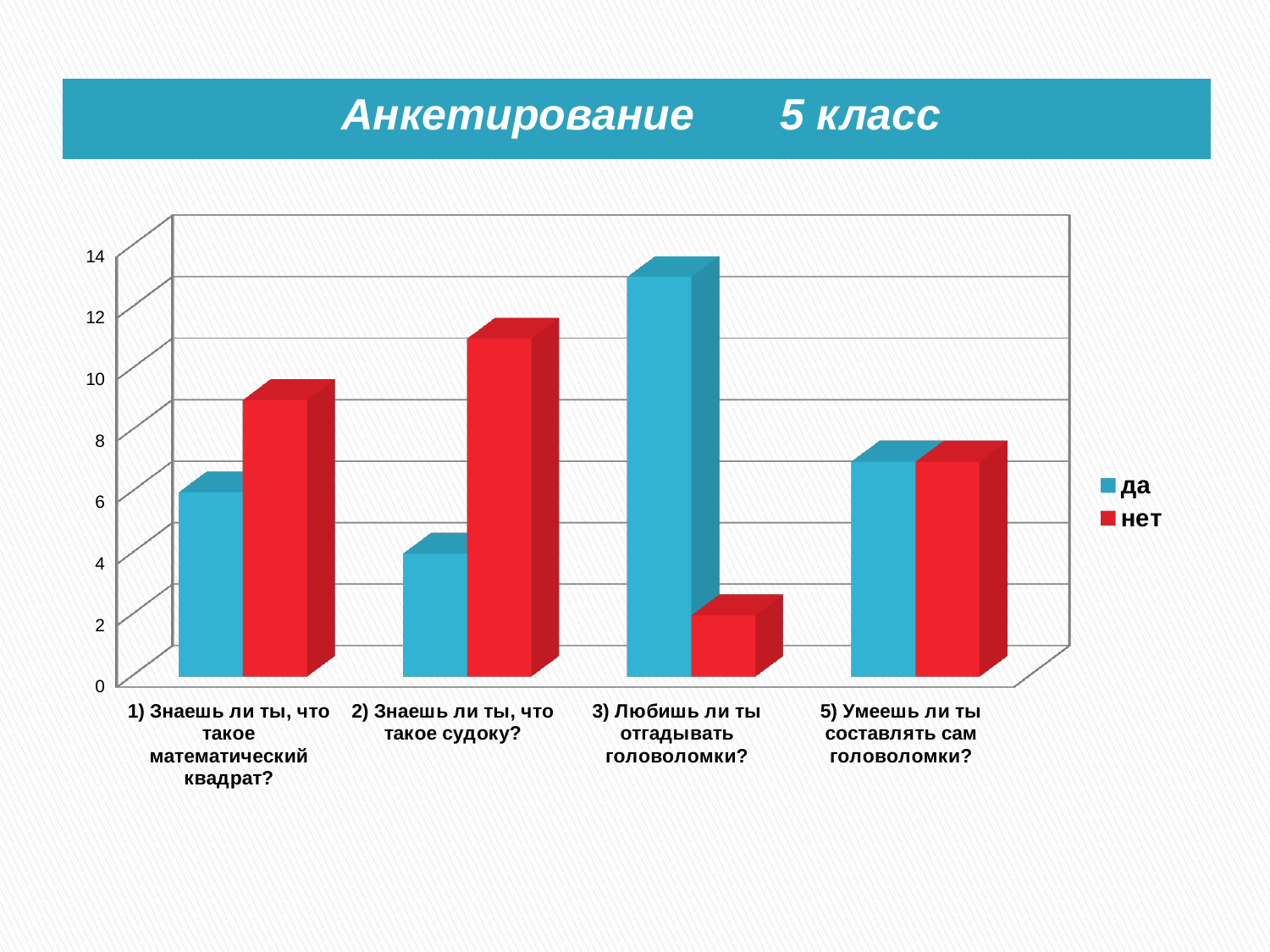

# 5класс
Анкетирование       5 класс

[unsupported chart]